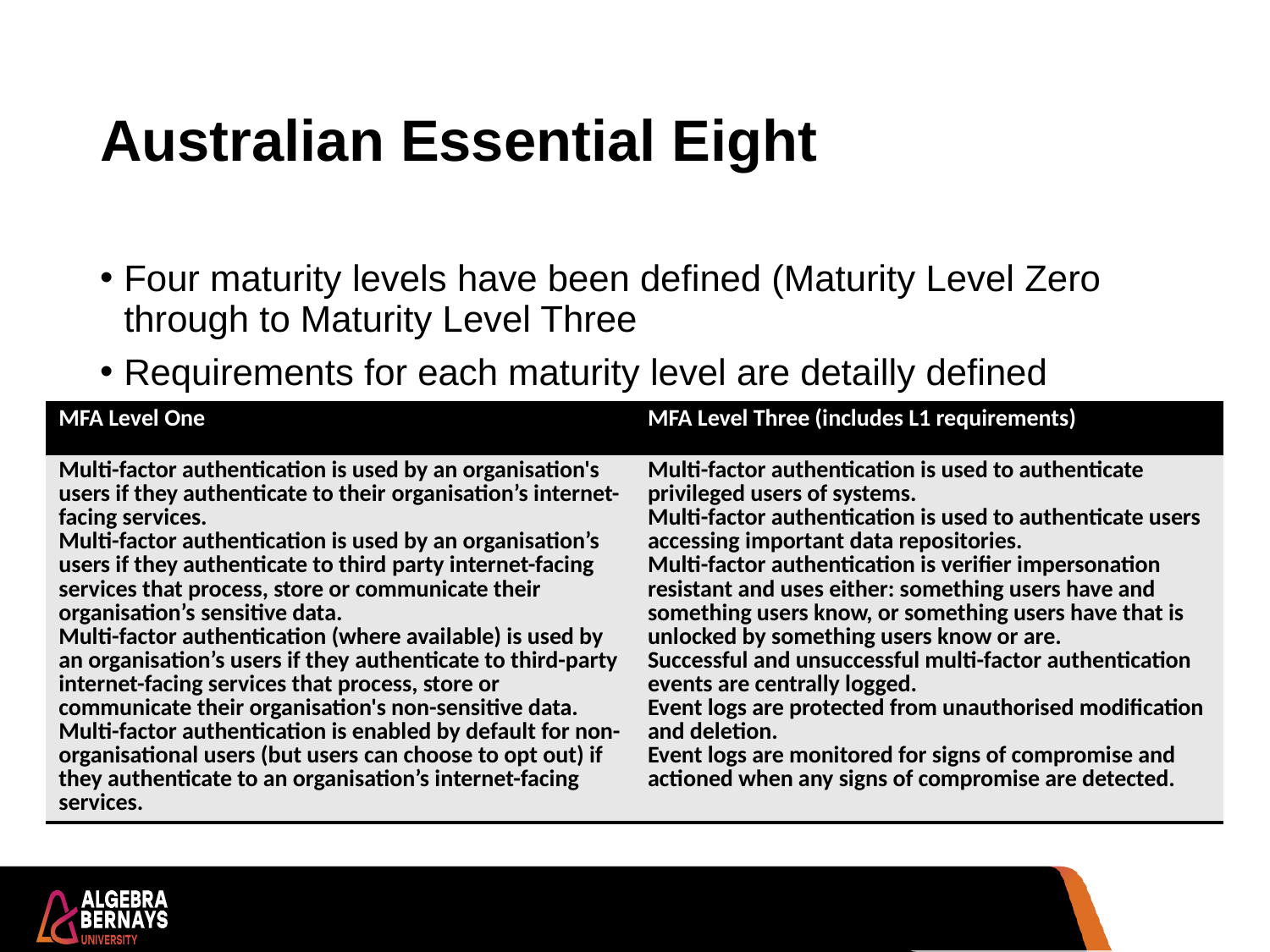

# Australian Essential Eight
Four maturity levels have been defined (Maturity Level Zero through to Maturity Level Three
Requirements for each maturity level are detailly defined

| MFA Level One | MFA Level Three (includes L1 requirements) |
| --- | --- |
| Multi-factor authentication is used by an organisation's users if they authenticate to their organisation’s internet-facing services. Multi-factor authentication is used by an organisation’s users if they authenticate to third party internet-facing services that process, store or communicate their organisation’s sensitive data. Multi-factor authentication (where available) is used by an organisation’s users if they authenticate to third-party internet-facing services that process, store or communicate their organisation's non-sensitive data. Multi-factor authentication is enabled by default for non-organisational users (but users can choose to opt out) if they authenticate to an organisation’s internet-facing services. | Multi-factor authentication is used to authenticate privileged users of systems. Multi-factor authentication is used to authenticate users accessing important data repositories. Multi-factor authentication is verifier impersonation resistant and uses either: something users have and something users know, or something users have that is unlocked by something users know or are. Successful and unsuccessful multi-factor authentication events are centrally logged. Event logs are protected from unauthorised modification and deletion. Event logs are monitored for signs of compromise and actioned when any signs of compromise are detected. |